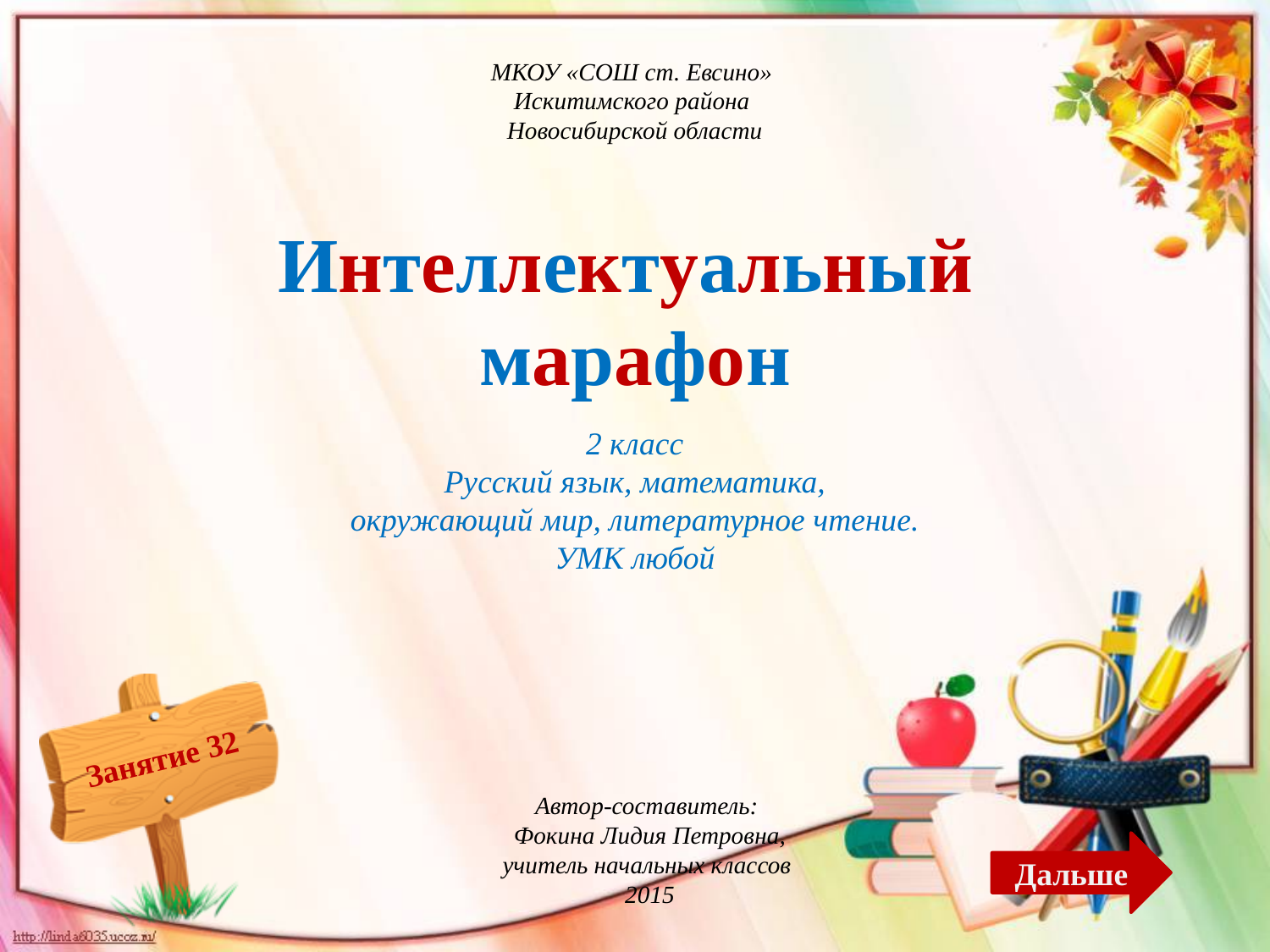

МКОУ «СОШ ст. Евсино»
Искитимского района
Новосибирской области
Интеллектуальный
марафон
2 класс
Русский язык, математика, окружающий мир, литературное чтение. УМК любой
Автор-составитель:
Фокина Лидия Петровна,
учитель начальных классов
2015
Дальше